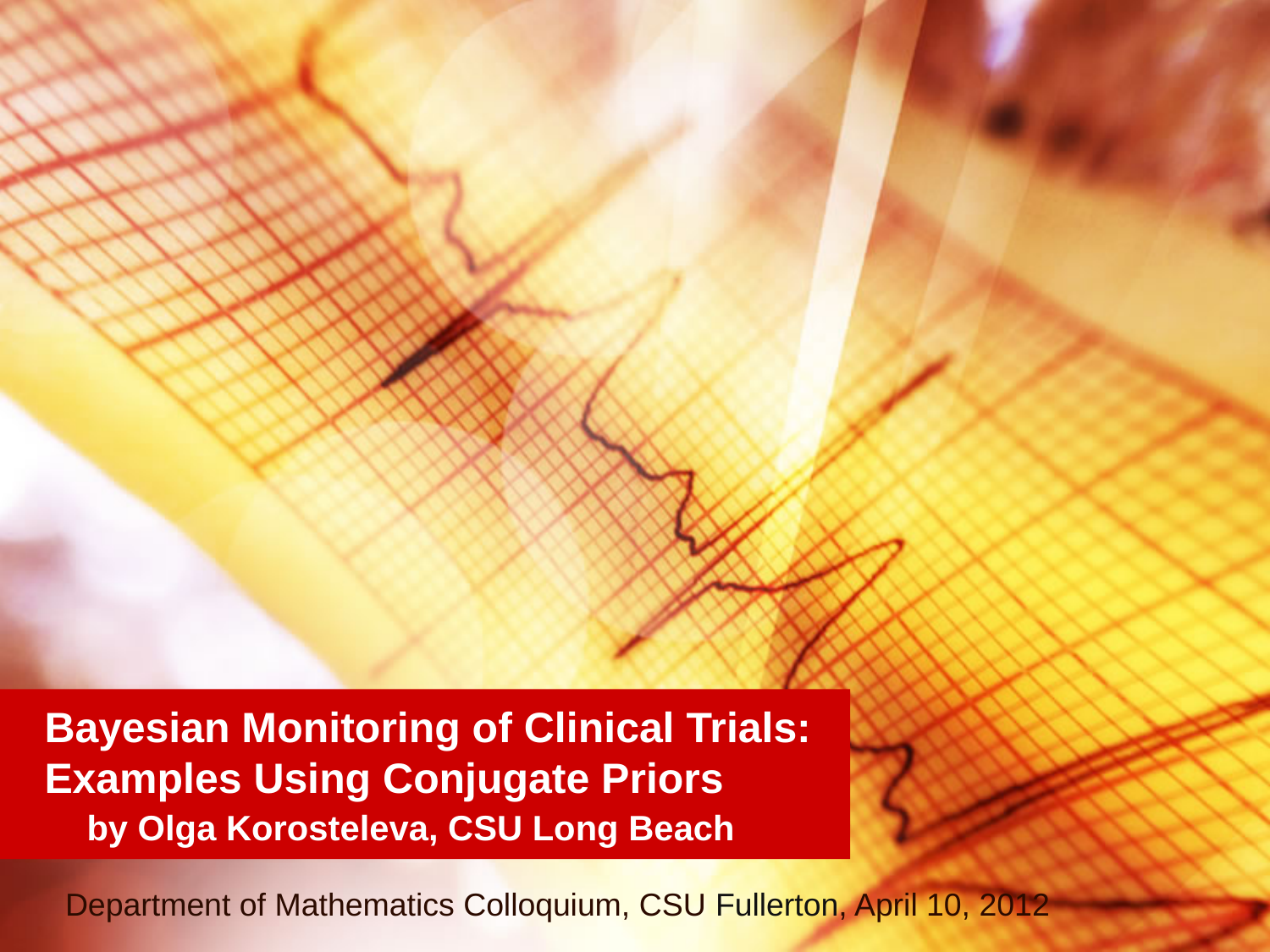

# Bayesian Monitoring of Clinical Trials:    Examples Using Conjugate Priors
by Olga Korosteleva, CSU Long Beach
Department of Mathematics Colloquium, CSU Fullerton, April 10, 2012